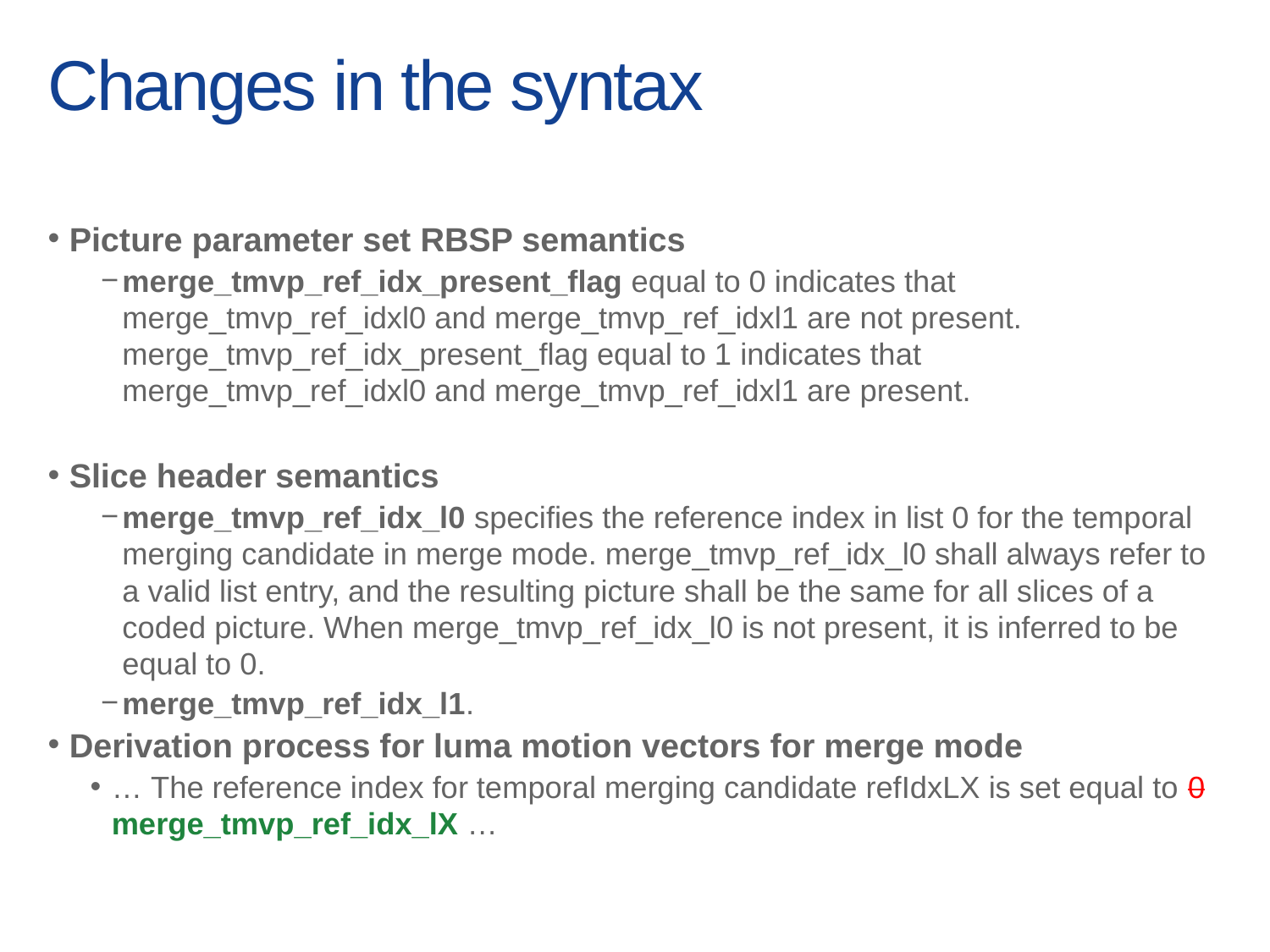

# Changes in the syntax
Picture parameter set RBSP semantics
merge_tmvp_ref_idx_present_flag equal to 0 indicates that merge_tmvp_ref_idxl0 and merge_tmvp_ref_idxl1 are not present. merge_tmvp_ref_idx_present_flag equal to 1 indicates that merge_tmvp_ref_idxl0 and merge_tmvp_ref_idxl1 are present.

Slice header semantics
merge_tmvp_ref_idx_l0 specifies the reference index in list 0 for the temporal merging candidate in merge mode. merge_tmvp_ref_idx_l0 shall always refer to a valid list entry, and the resulting picture shall be the same for all slices of a coded picture. When merge_tmvp_ref_idx_l0 is not present, it is inferred to be equal to 0.
merge_tmvp_ref_idx_l1.
Derivation process for luma motion vectors for merge mode
… The reference index for temporal merging candidate refIdxLX is set equal to 0 merge_tmvp_ref_idx_lX …